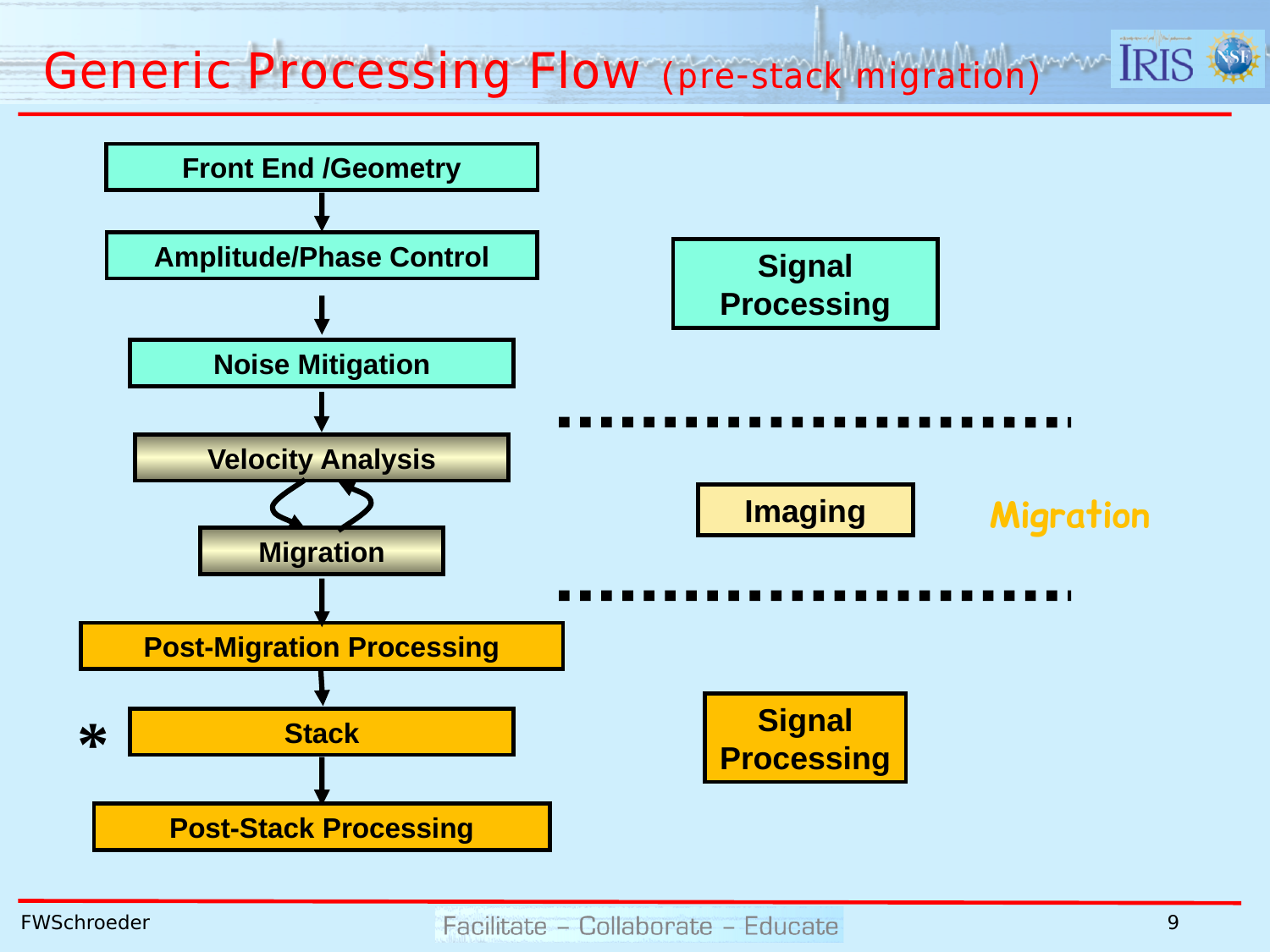

# Generic Processing Flow (pre-stack migration)
Front End /Geometry

Amplitude/Phase Control
Signal Processing

Noise Mitigation

Velocity Analysis

Imaging
Migration
Migration

Post-Migration Processing

Signal Processing
*
Stack

Post-Stack Processing